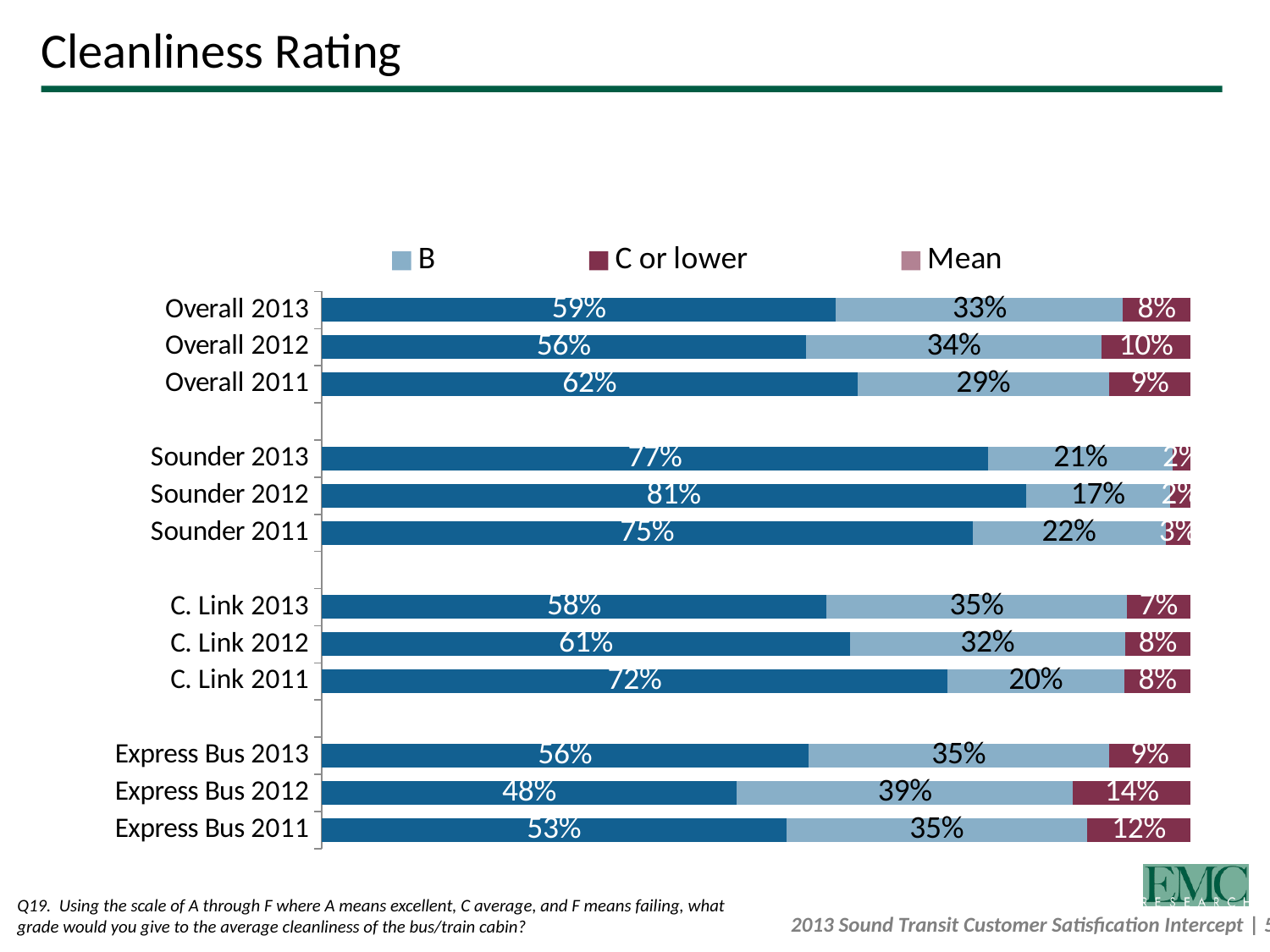

# Cleanliness Rating

### Chart

| Category | A | B | C or lower | Mean |
|---|---|---|---|---|
| Overall 2013 | 0.5919929521334975 | 0.330339908253876 | 0.07766713961263808 | None |
| Overall 2012 | 0.5571987484769323 | 0.34076303197261654 | 0.1020382195504469 | None |
| Overall 2011 | 0.616438604792896 | 0.29006182096785404 | 0.0934995742392454 | None |
|  | None | None | None | None |
| Sounder 2013 | 0.7672337619656743 | 0.21262218487520218 | 0.020144053159126943 | None |
| Sounder 2012 | 0.8105679650251918 | 0.16580161454203882 | 0.02363042043276894 | None |
| Sounder 2011 | 0.7490241742848797 | 0.22221330695896863 | 0.028762518756152863 | None |
|  | None | None | None | None |
| C. Link 2013 | 0.5809404496433145 | 0.3459102853054402 | 0.07314926505124712 | None |
| C. Link 2012 | 0.6080096819224535 | 0.31678824891444507 | 0.07520206916310257 | None |
| C. Link 2011 | 0.7199890564897483 | 0.20409799750095892 | 0.07591294600929363 | None |
|  | None | None | None | None |
| Express Bus 2013 | 0.5601948117312413 | 0.3461054104492969 | 0.09369977781946133 | None |
| Express Bus 2012 | 0.47772836084080117 | 0.38711972458079447 | 0.13515191457840164 | None |
| Express Bus 2011 | 0.5346534653465309 | 0.3465346534653441 | 0.1188118811881181 | None |
Q19.  Using the scale of A through F where A means excellent, C average, and F means failing, what grade would you give to the average cleanliness of the bus/train cabin?